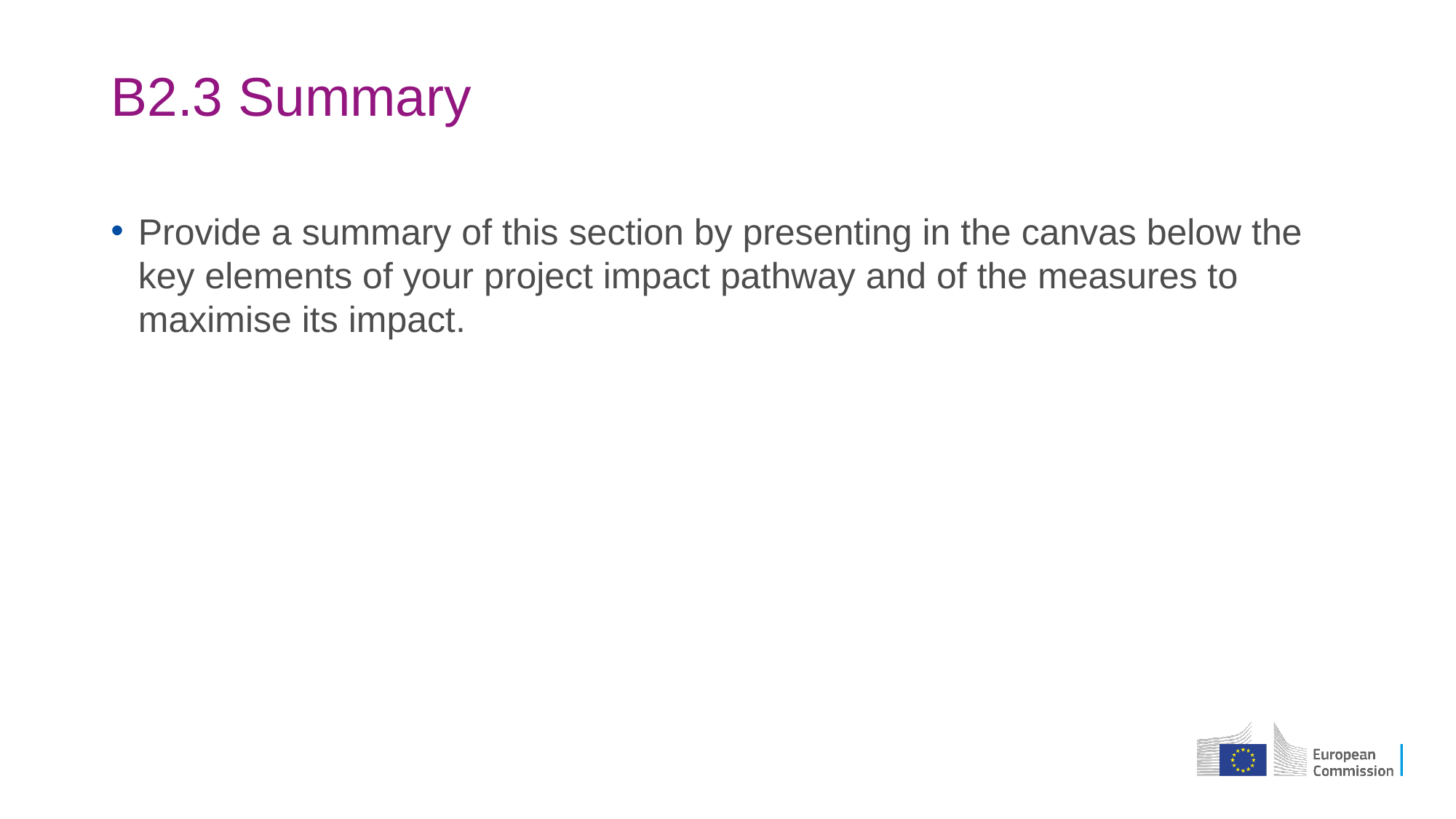

# B2.3 Summary
Provide a summary of this section by presenting in the canvas below the key elements of your project impact pathway and of the measures to maximise its impact.